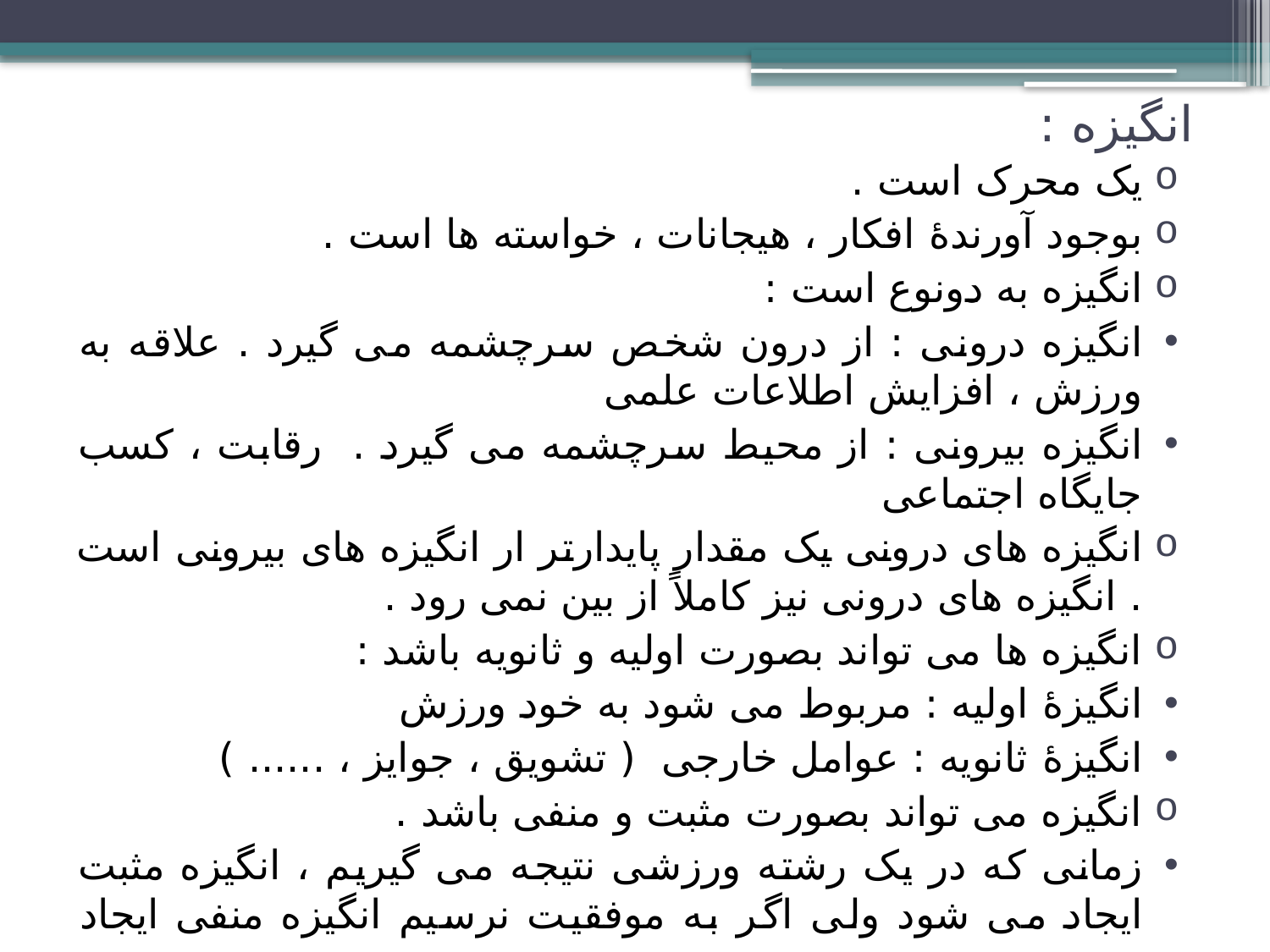

# انگیزه :
یک محرک است .
بوجود آورندۀ افکار ، هیجانات ، خواسته ها است .
انگیزه به دونوع است :
انگیزه درونی : از درون شخص سرچشمه می گیرد . علاقه به ورزش ، افزایش اطلاعات علمی
انگیزه بیرونی : از محیط سرچشمه می گیرد .  رقابت ، کسب جایگاه اجتماعی
انگیزه های درونی یک مقدار پایدارتر ار انگیزه های بیرونی است . انگیزه های درونی نیز کاملاً از بین نمی رود .
انگیزه ها می تواند بصورت اولیه و ثانویه باشد :
انگیزۀ اولیه : مربوط می شود به خود ورزش
انگیزۀ ثانویه : عوامل خارجی  ( تشویق ، جوایز ، ...... )
انگیزه می تواند بصورت مثبت و منفی باشد .
زمانی که در یک رشته ورزشی نتیجه می گیریم ، انگیزه مثبت ایجاد می شود ولی اگر به موفقیت نرسیم انگیزه منفی ایجاد می شود .
انگیزه مثبت می تواند به انگیزه منفی تبدیل شود . مثل علاقه به شنا و پس از آن اجبار رفتن به قسمت عمیق : انگیزه مثبت را تبدیل به انگیزه منفی می کند .